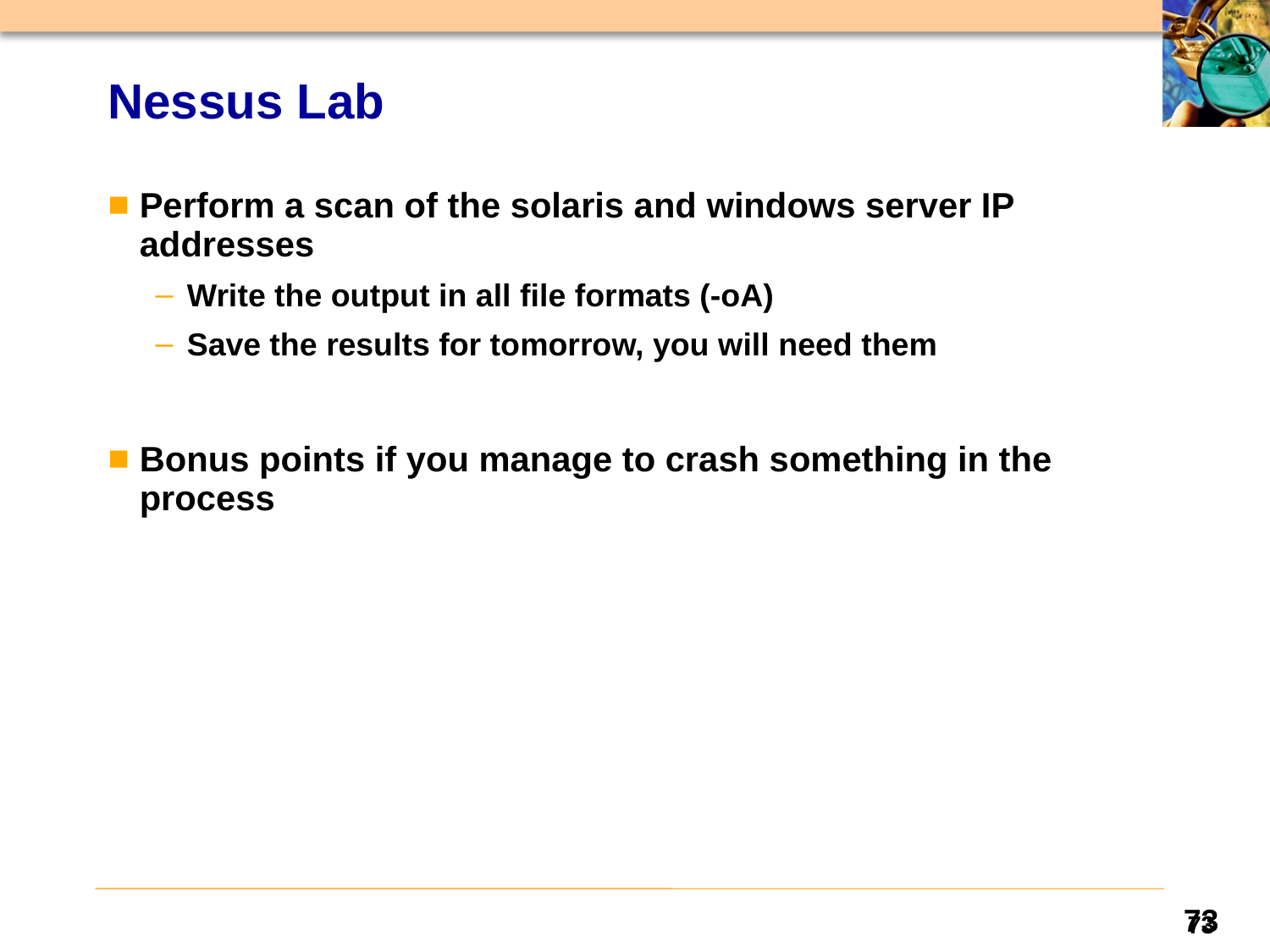

# Nessus Lab
Perform a scan of the solaris and windows server IP addresses
Write the output in all file formats (-oA)
Save the results for tomorrow, you will need them

Bonus points if you manage to crash something in the process
73